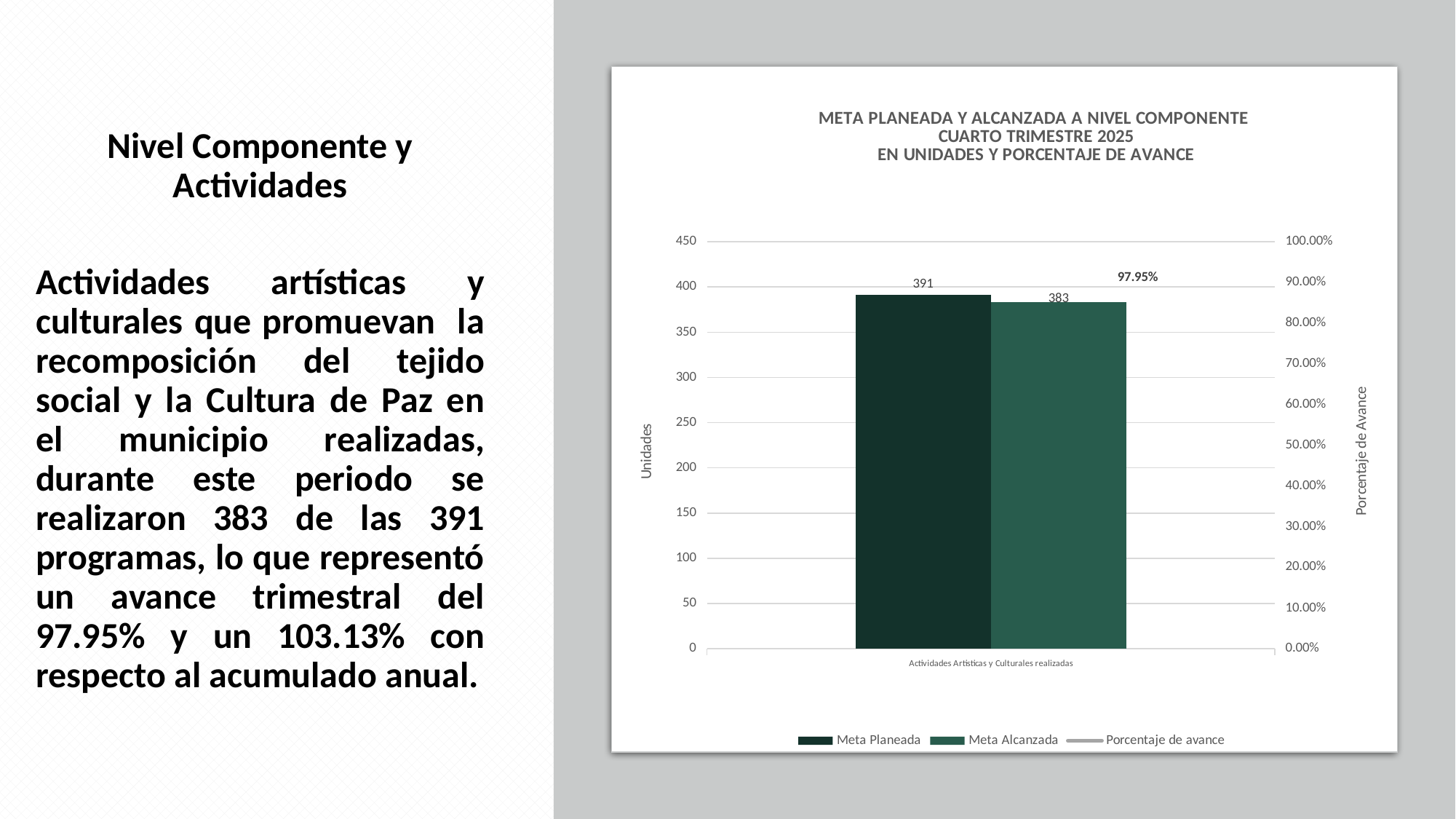

### Chart: META PLANEADA Y ALCANZADA A NIVEL COMPONENTE
CUARTO TRIMESTRE 2025
EN UNIDADES Y PORCENTAJE DE AVANCE

| Category | Meta Planeada | Meta Alcanzada |  |
|---|---|---|---|
| Actividades Artisticas y Culturales realizadas | 391.0 | 383.0 | 0.979539641943734 |
Nivel Componente y Actividades

Actividades artísticas y culturales que promuevan  la recomposición del tejido social y la Cultura de Paz en el municipio realizadas, durante este periodo se realizaron 383 de las 391 programas, lo que representó un avance trimestral del 97.95% y un 103.13% con respecto al acumulado anual.